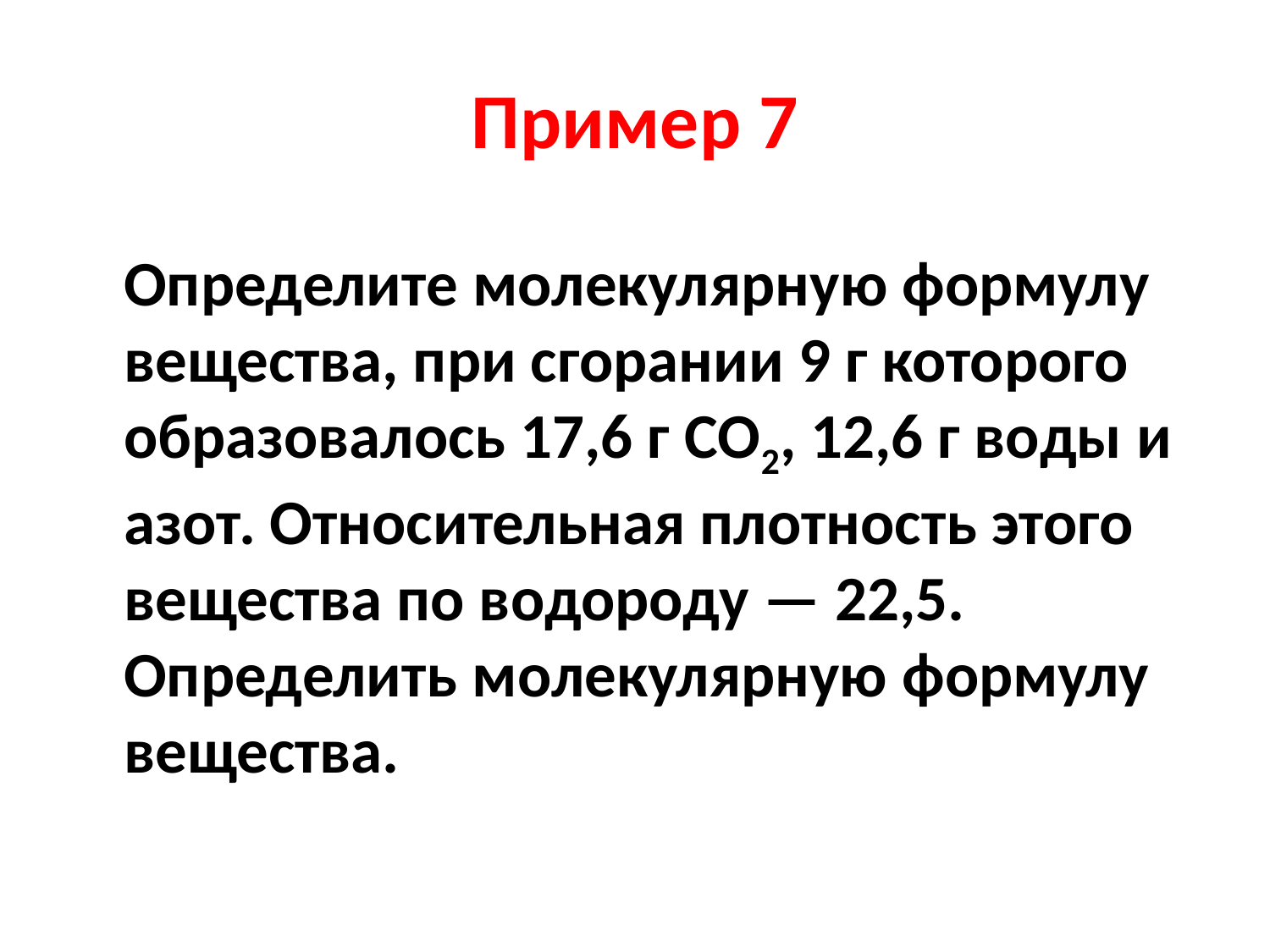

# Пример 7
Определите молекулярную формулу вещества, при сгорании 9 г которого образовалось 17,6 г CO2, 12,6 г воды и азот. Относительная плотность этого вещества по водороду — 22,5. Определить молекулярную формулу вещества.